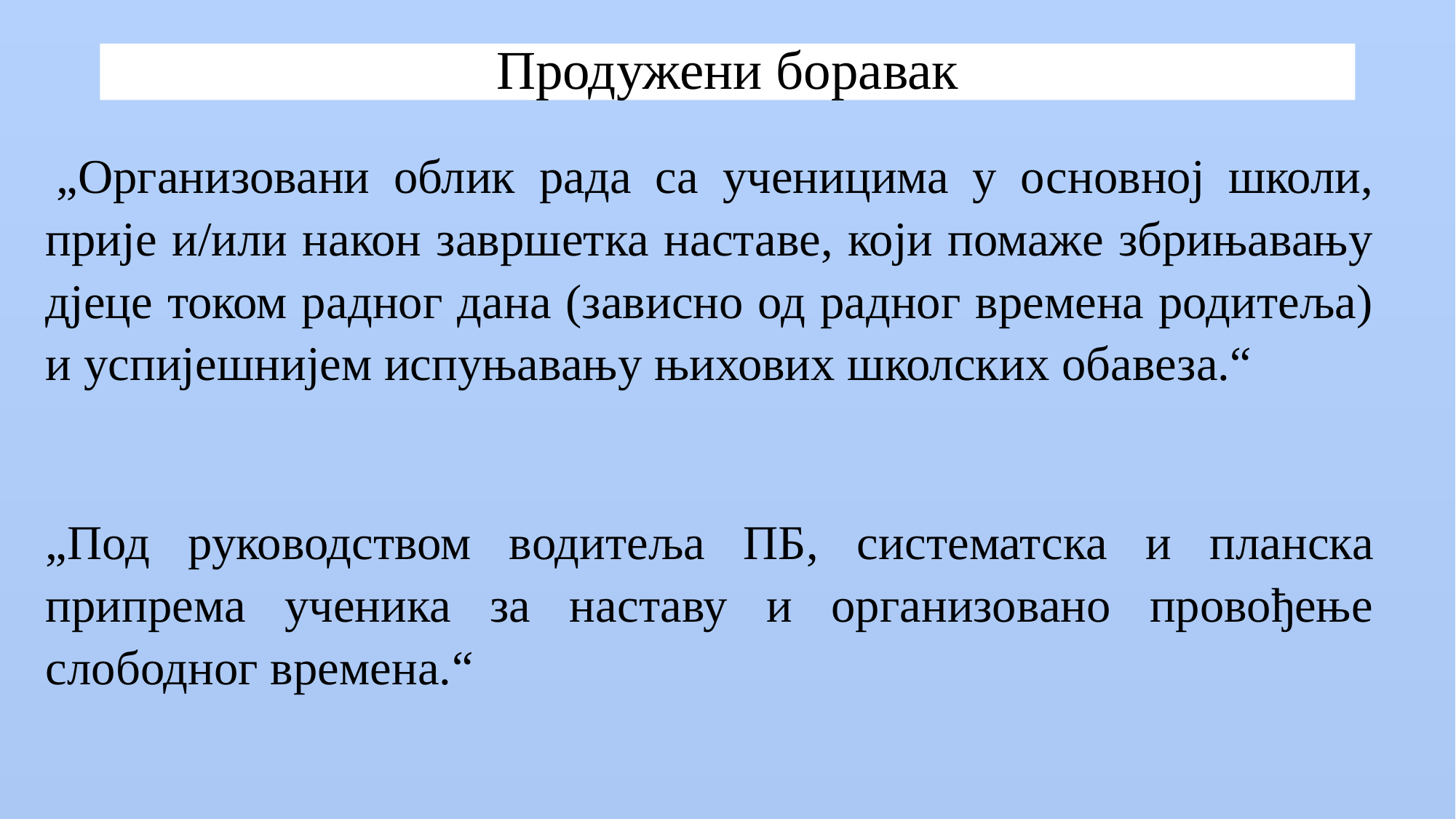

# Продужени боравак
 „Организовани облик рада са ученицима у основној школи, прије и/или након завршетка наставе, који помаже збрињавању дјеце током радног дана (зависно од радног времена родитеља) и успијешнијем испуњавању њихових школских обавеза.“

„Под руководством водитеља ПБ, систематска и планска припрема ученика за наставу и организовано провођење слободног времена.“